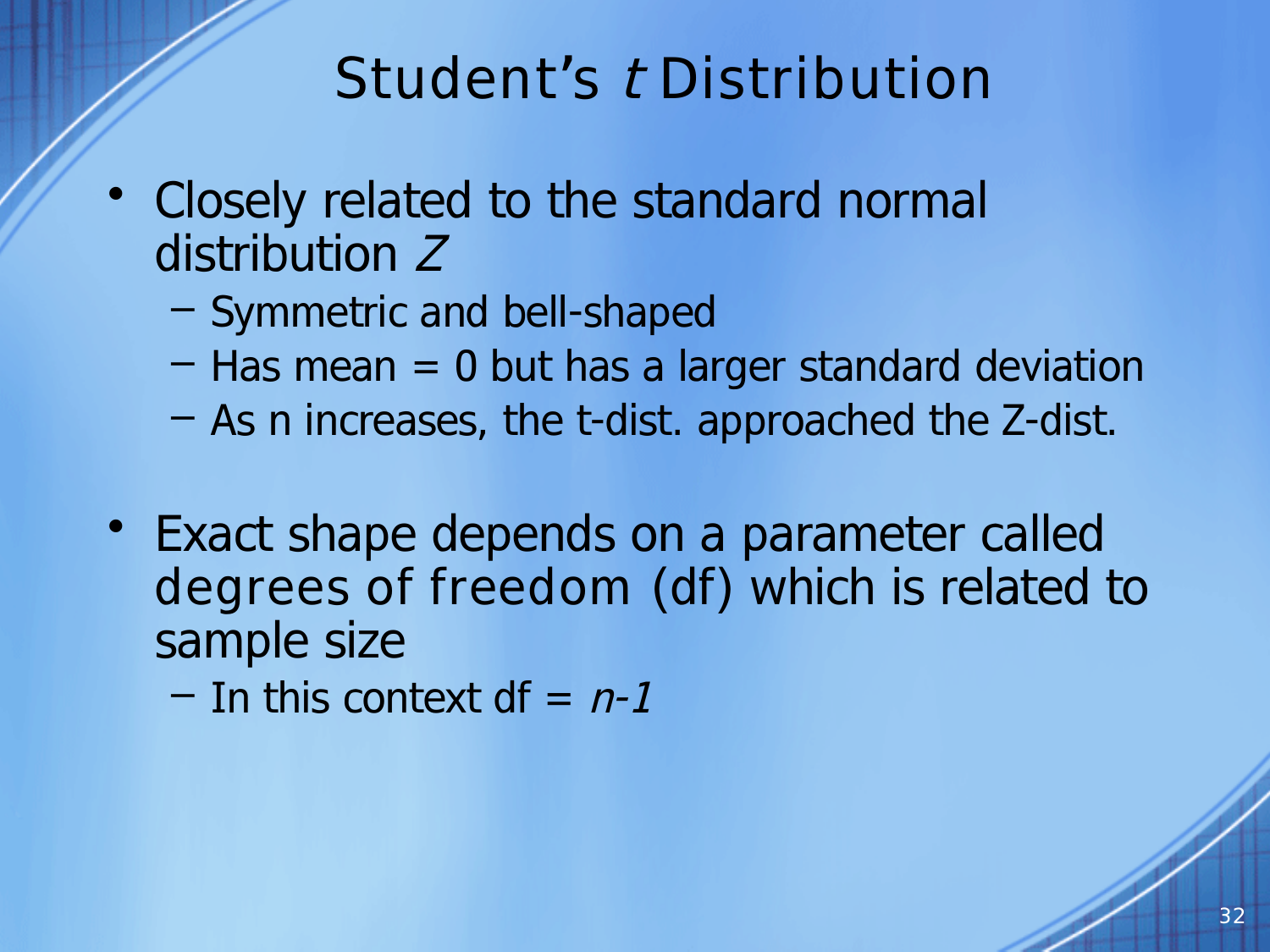

# Student’s t Distribution
Closely related to the standard normal distribution Z
Symmetric and bell-shaped
Has mean = 0 but has a larger standard deviation
As n increases, the t-dist. approached the Z-dist.

Exact shape depends on a parameter called degrees of freedom (df) which is related to sample size
In this context df = n-1

32